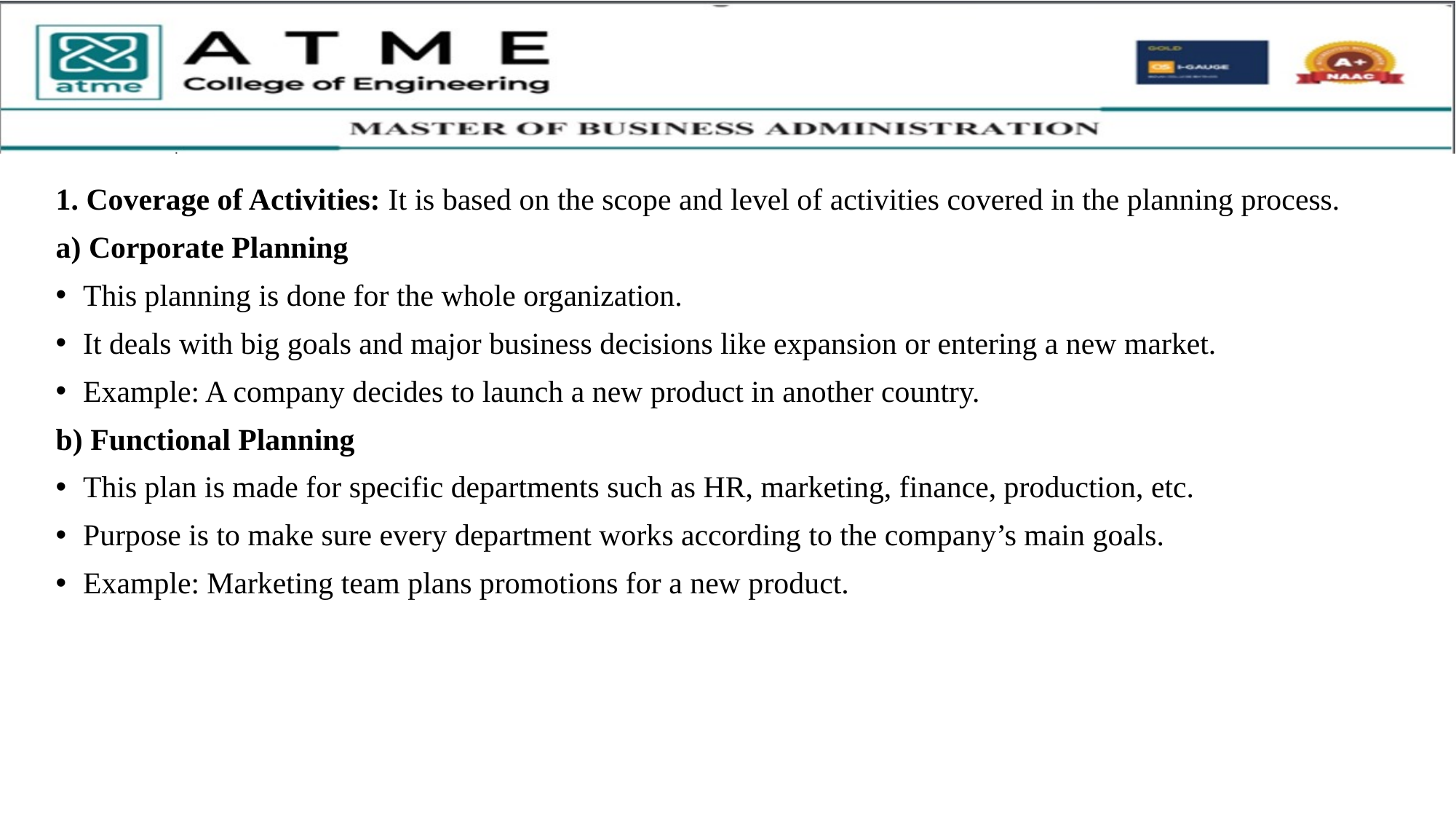

1. Coverage of Activities: It is based on the scope and level of activities covered in the planning process.
a) Corporate Planning
This planning is done for the whole organization.
It deals with big goals and major business decisions like expansion or entering a new market.
Example: A company decides to launch a new product in another country.
b) Functional Planning
This plan is made for specific departments such as HR, marketing, finance, production, etc.
Purpose is to make sure every department works according to the company’s main goals.
Example: Marketing team plans promotions for a new product.